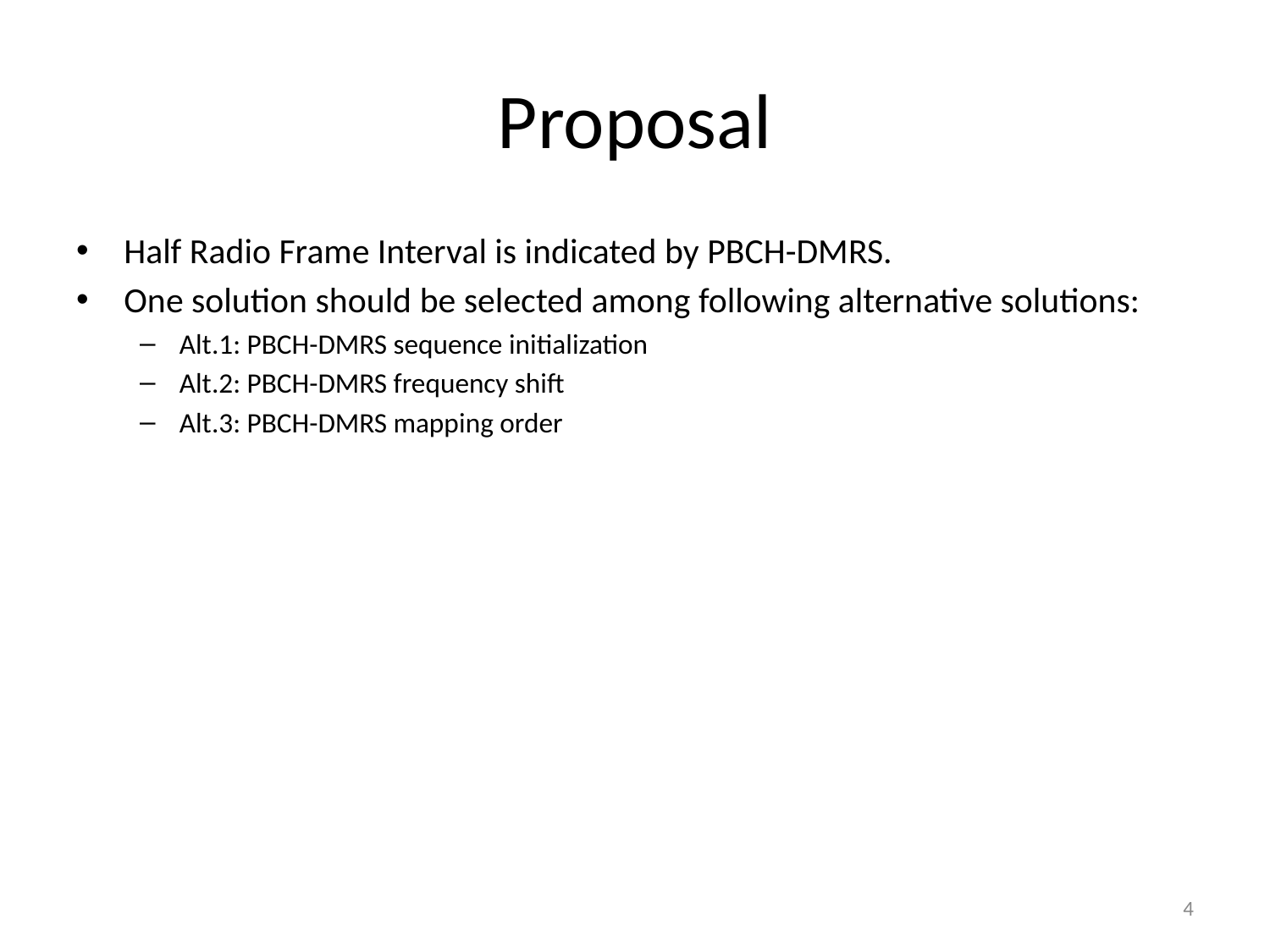

# Proposal
Half Radio Frame Interval is indicated by PBCH-DMRS.
One solution should be selected among following alternative solutions:
Alt.1: PBCH-DMRS sequence initialization
Alt.2: PBCH-DMRS frequency shift
Alt.3: PBCH-DMRS mapping order
4